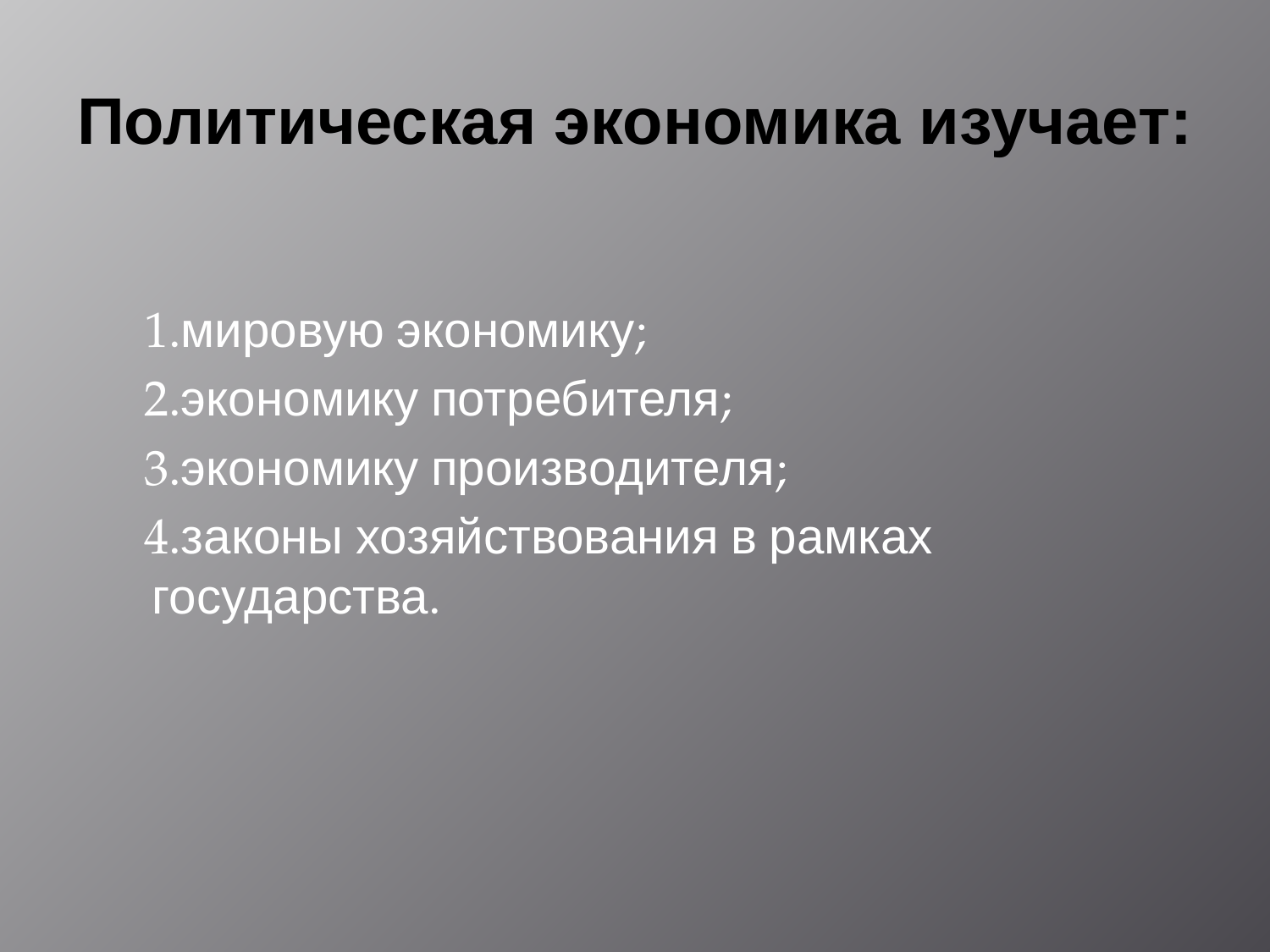

# Политическая экономика изучает:

    1.мировую экономику;
    2.экономику потребителя;
    3.экономику производителя;
    4.законы хозяйствования в рамках государства.